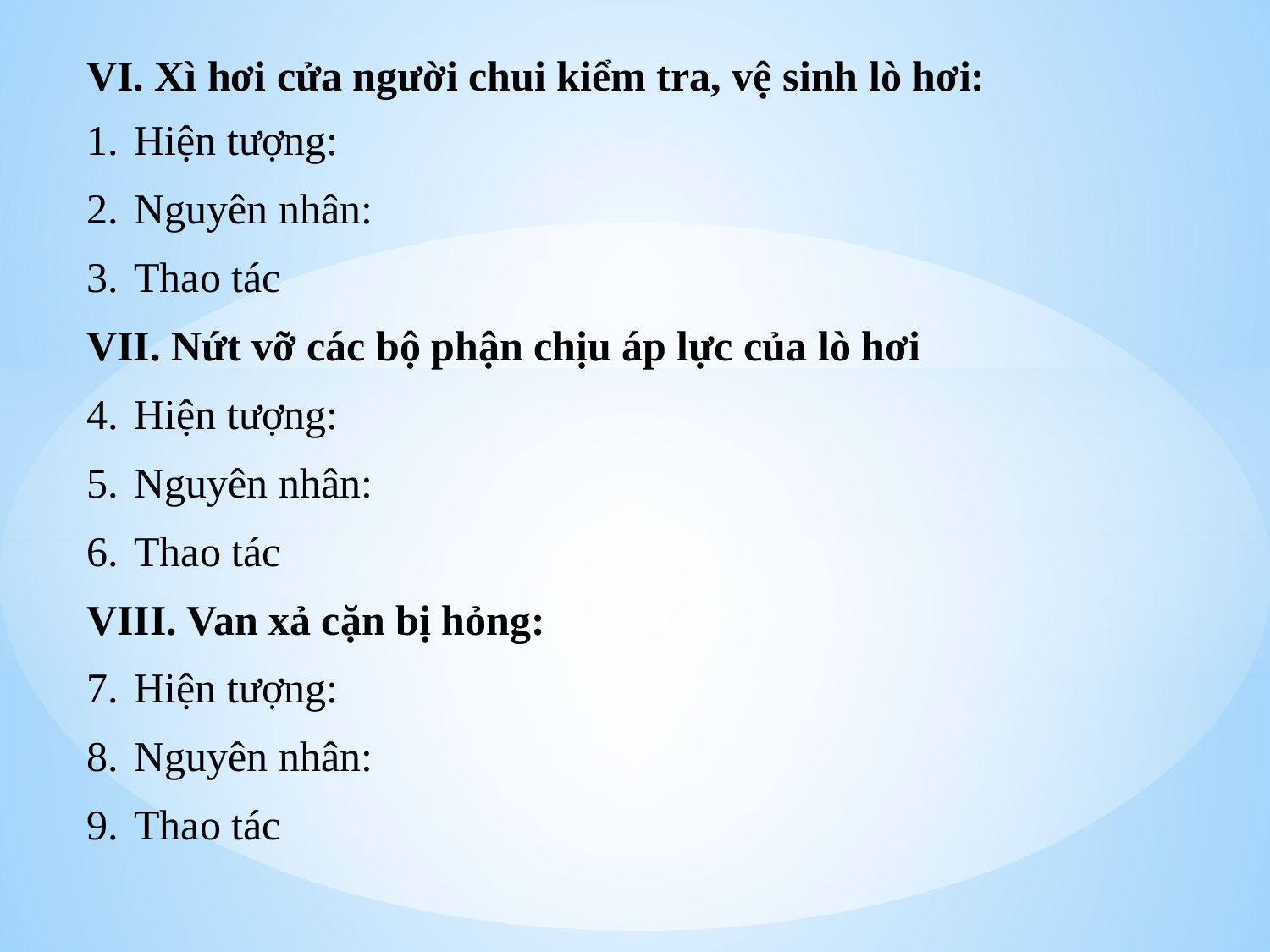

VI. Xì hơi cửa người chui kiểm tra, vệ sinh lò hơi:
Hiện tượng:
Nguyên nhân:
Thao tác
VII. Nứt vỡ các bộ phận chịu áp lực của lò hơi
Hiện tượng:
Nguyên nhân:
Thao tác
VIII. Van xả cặn bị hỏng:
Hiện tượng:
Nguyên nhân:
Thao tác